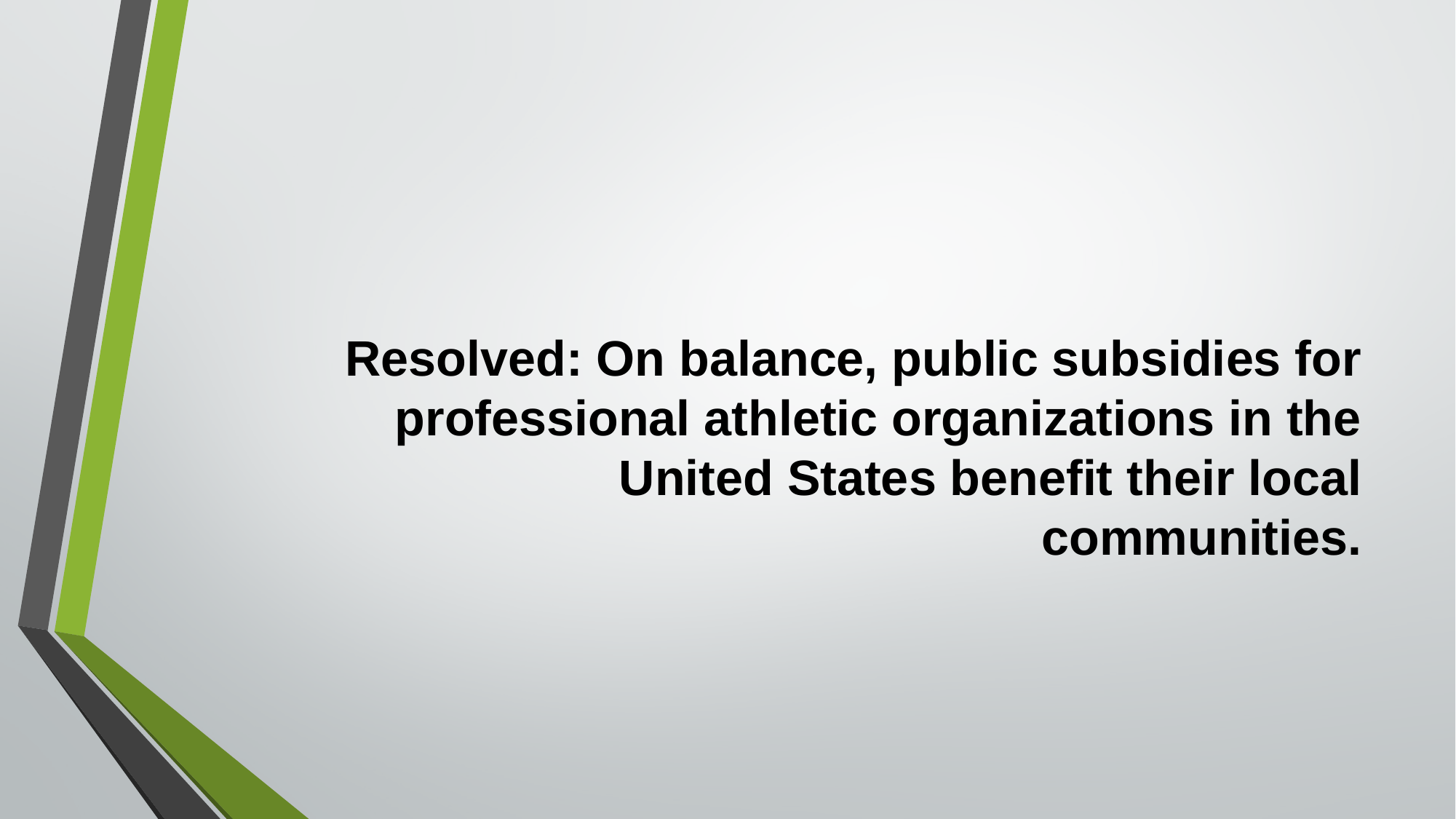

# Resolved: On balance, public subsidies for professional athletic organizations in the United States benefit their local communities.